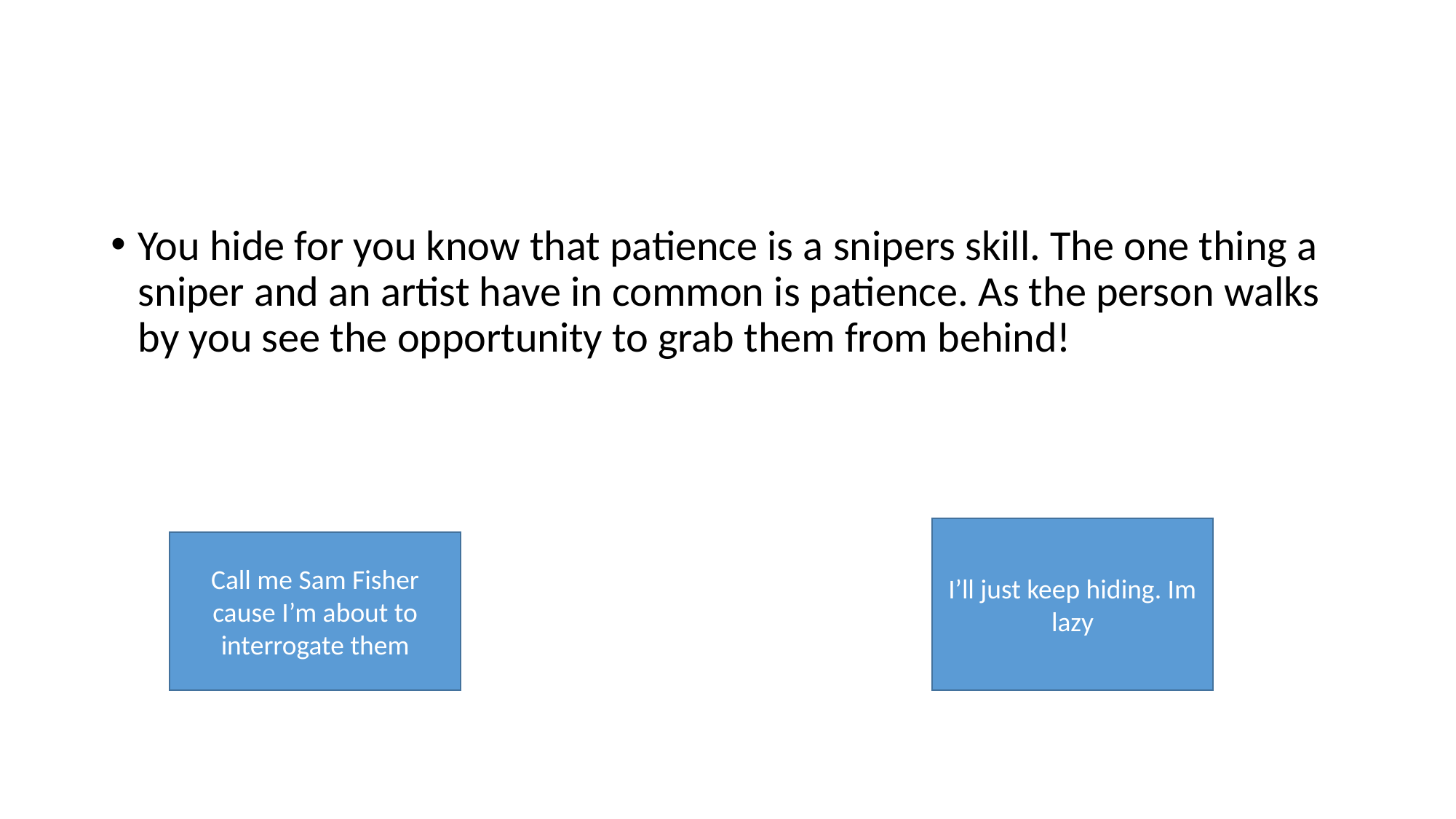

#
You hide for you know that patience is a snipers skill. The one thing a sniper and an artist have in common is patience. As the person walks by you see the opportunity to grab them from behind!
I’ll just keep hiding. Im lazy
Call me Sam Fisher cause I’m about to interrogate them